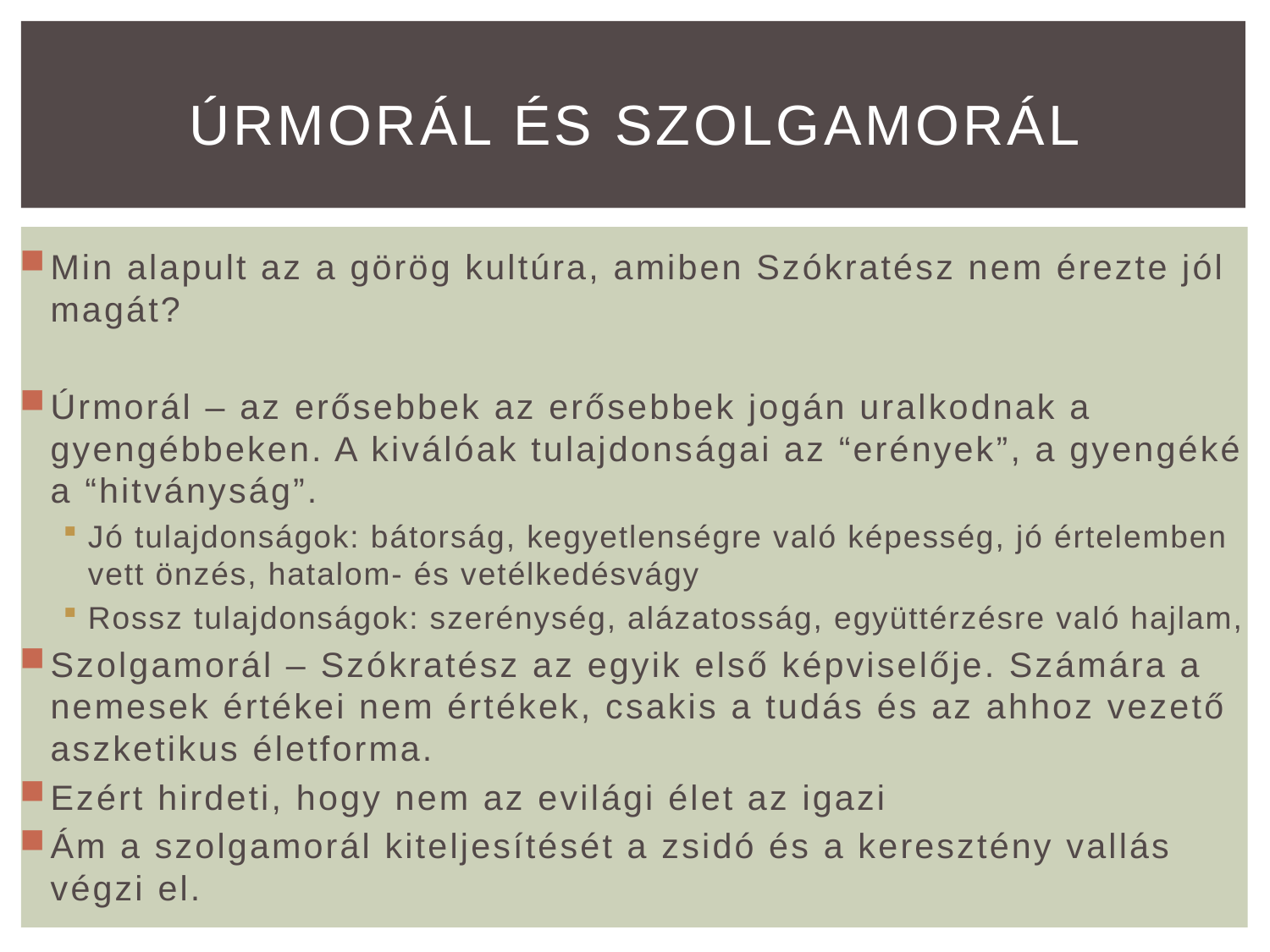

# Úrmorál és szolgamorál
Min alapult az a görög kultúra, amiben Szókratész nem érezte jól magát?

Úrmorál – az erősebbek az erősebbek jogán uralkodnak a gyengébbeken. A kiválóak tulajdonságai az “erények”, a gyengéké a “hitványság”.
Jó tulajdonságok: bátorság, kegyetlenségre való képesség, jó értelemben vett önzés, hatalom- és vetélkedésvágy
Rossz tulajdonságok: szerénység, alázatosság, együttérzésre való hajlam,
Szolgamorál – Szókratész az egyik első képviselője. Számára a nemesek értékei nem értékek, csakis a tudás és az ahhoz vezető aszketikus életforma.
Ezért hirdeti, hogy nem az evilági élet az igazi
Ám a szolgamorál kiteljesítését a zsidó és a keresztény vallás végzi el.